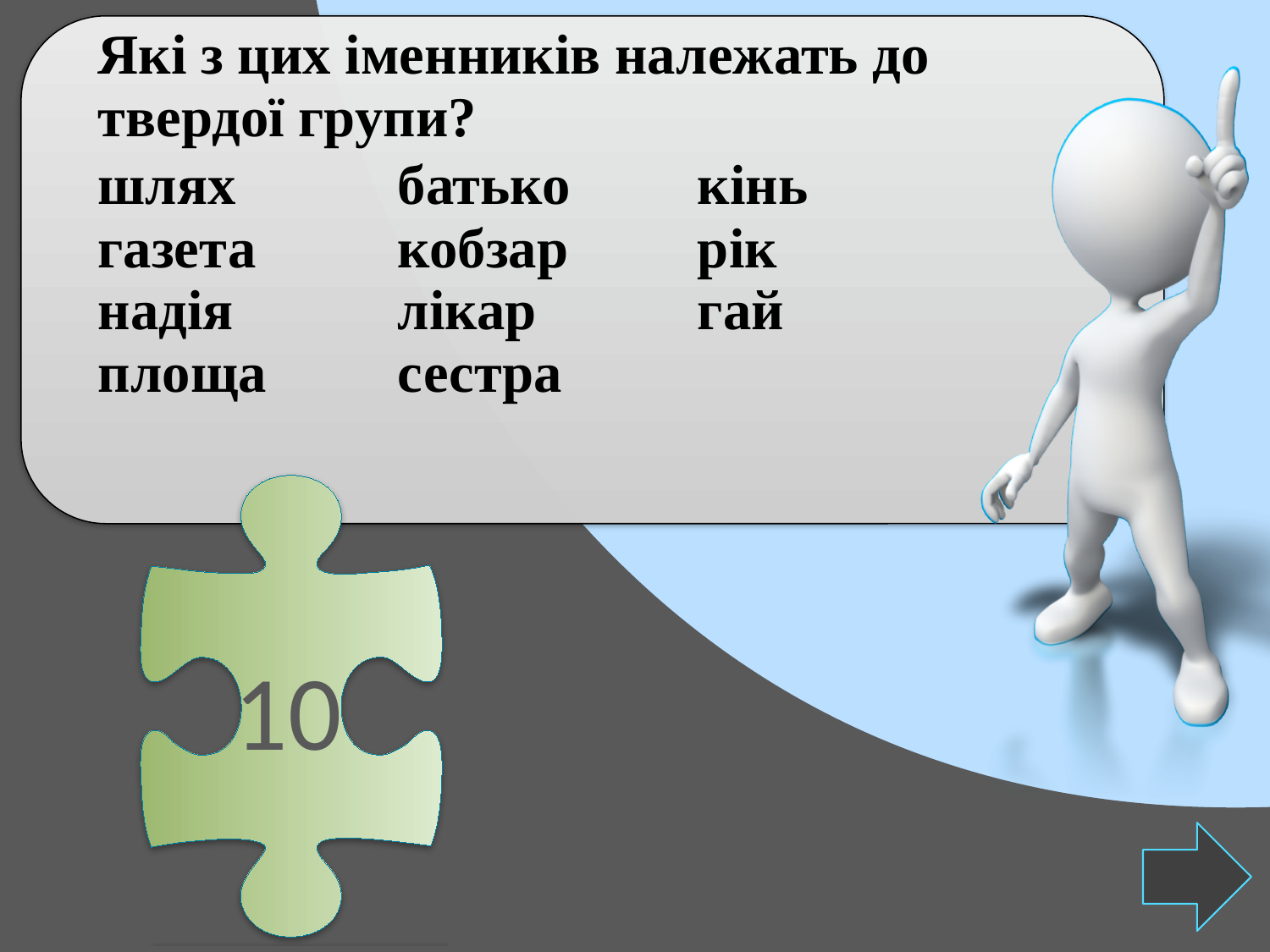

| Які з цих іменників належать до твердої групи? |  |  |
| --- | --- | --- |
| шлях газета надія площа | батько кобзар лікар сестра | кінь рік гай |
10